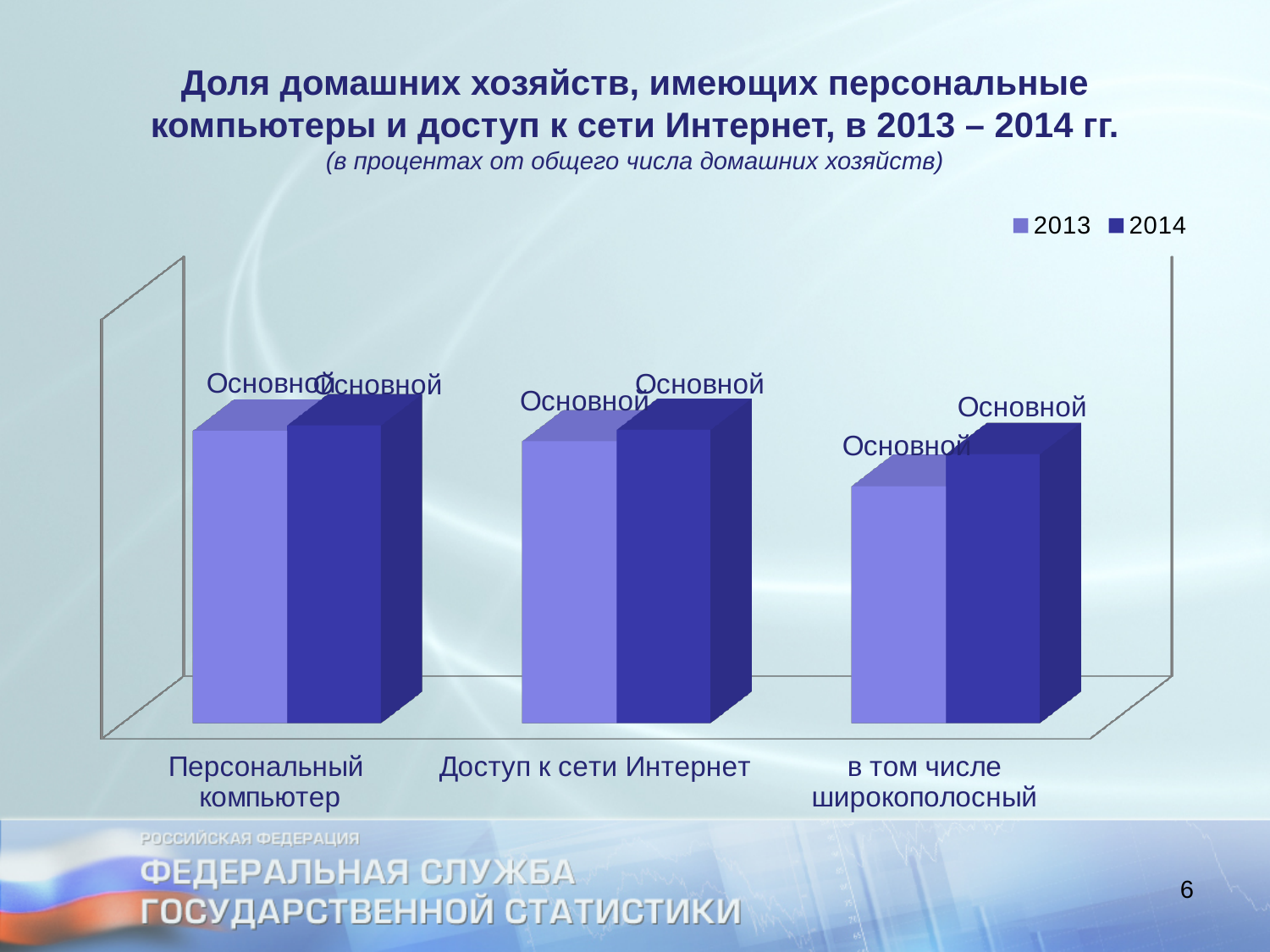

# Доля домашних хозяйств, имеющих персональные компьютеры и доступ к сети Интернет, в 2013 – 2014 гг. (в процентах от общего числа домашних хозяйств)

[unsupported chart]

6